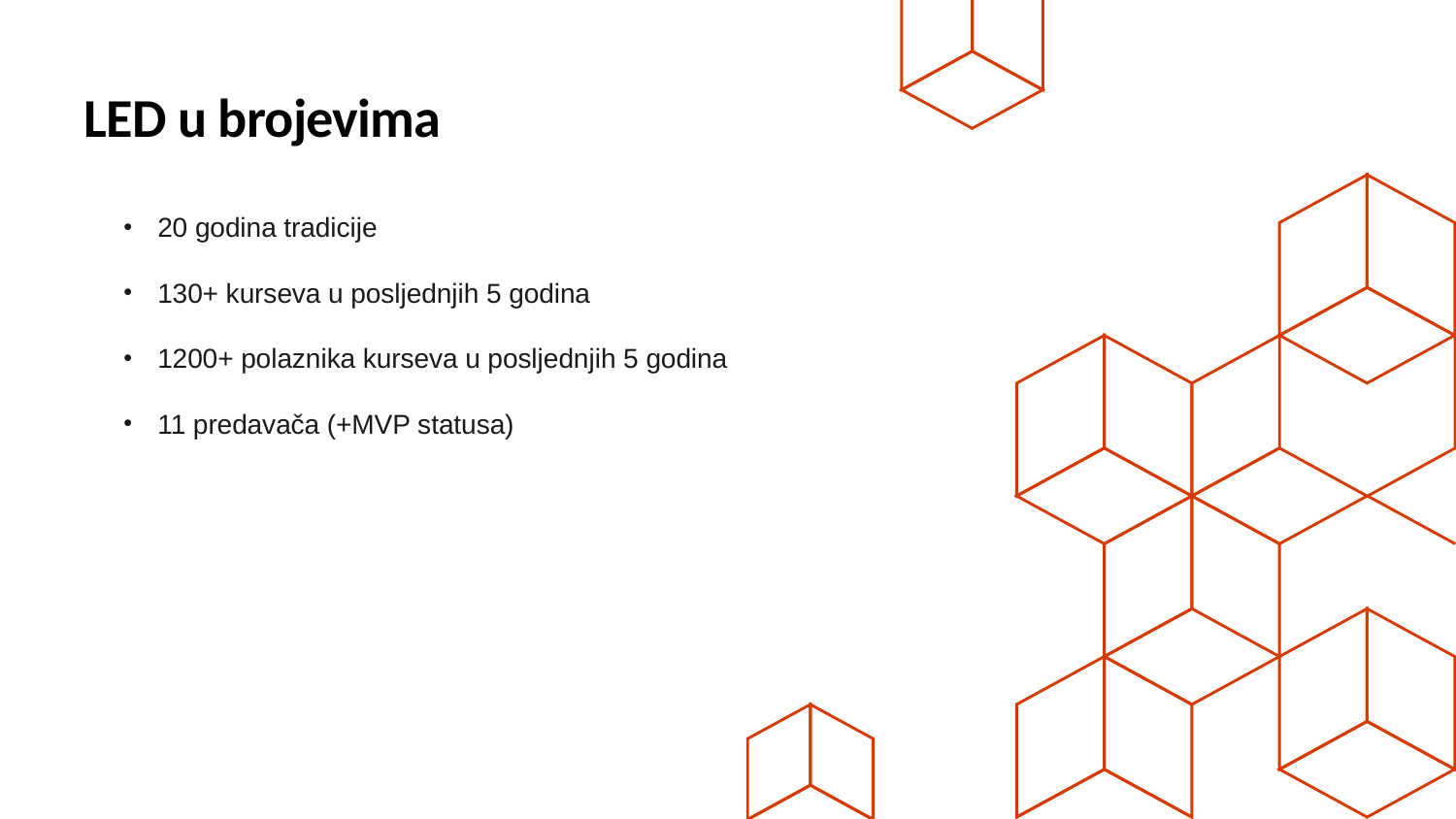

# LED u brojevima
20 godina tradicije

130+ kurseva u posljednjih 5 godina

1200+ polaznika kurseva u posljednjih 5 godina

11 predavača (+MVP statusa)